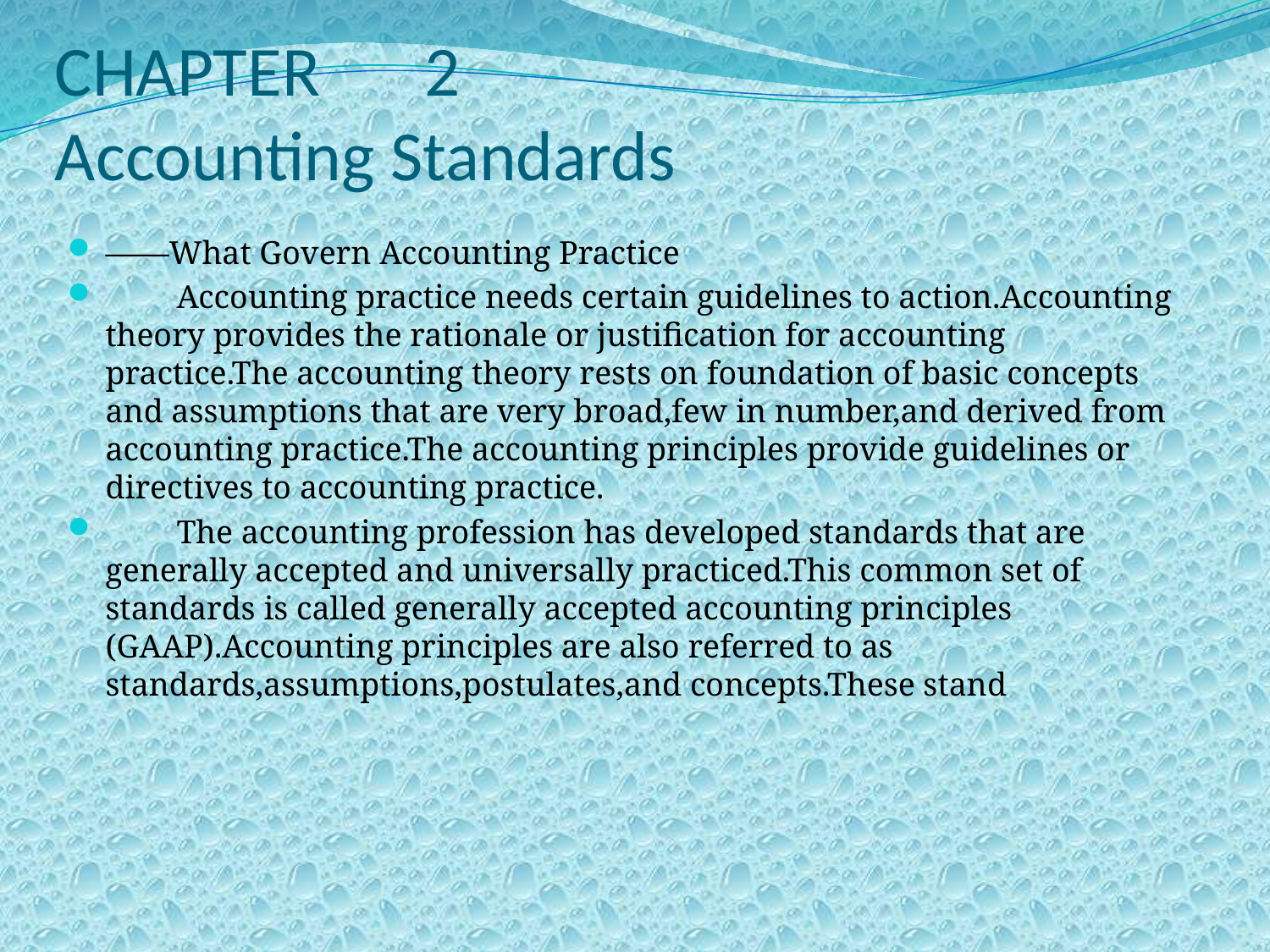

# CHAPTER　2 Accounting Standards
——What Govern Accounting Practice
　　Accounting practice needs certain guidelines to action.Accounting theory provides the rationale or justification for accounting practice.The accounting theory rests on foundation of basic concepts and assumptions that are very broad,few in number,and derived from accounting practice.The accounting principles provide guidelines or directives to accounting practice.
　　The accounting profession has developed standards that are generally accepted and universally practiced.This common set of standards is called generally accepted accounting principles (GAAP).Accounting principles are also referred to as standards,assumptions,postulates,and concepts.These stand